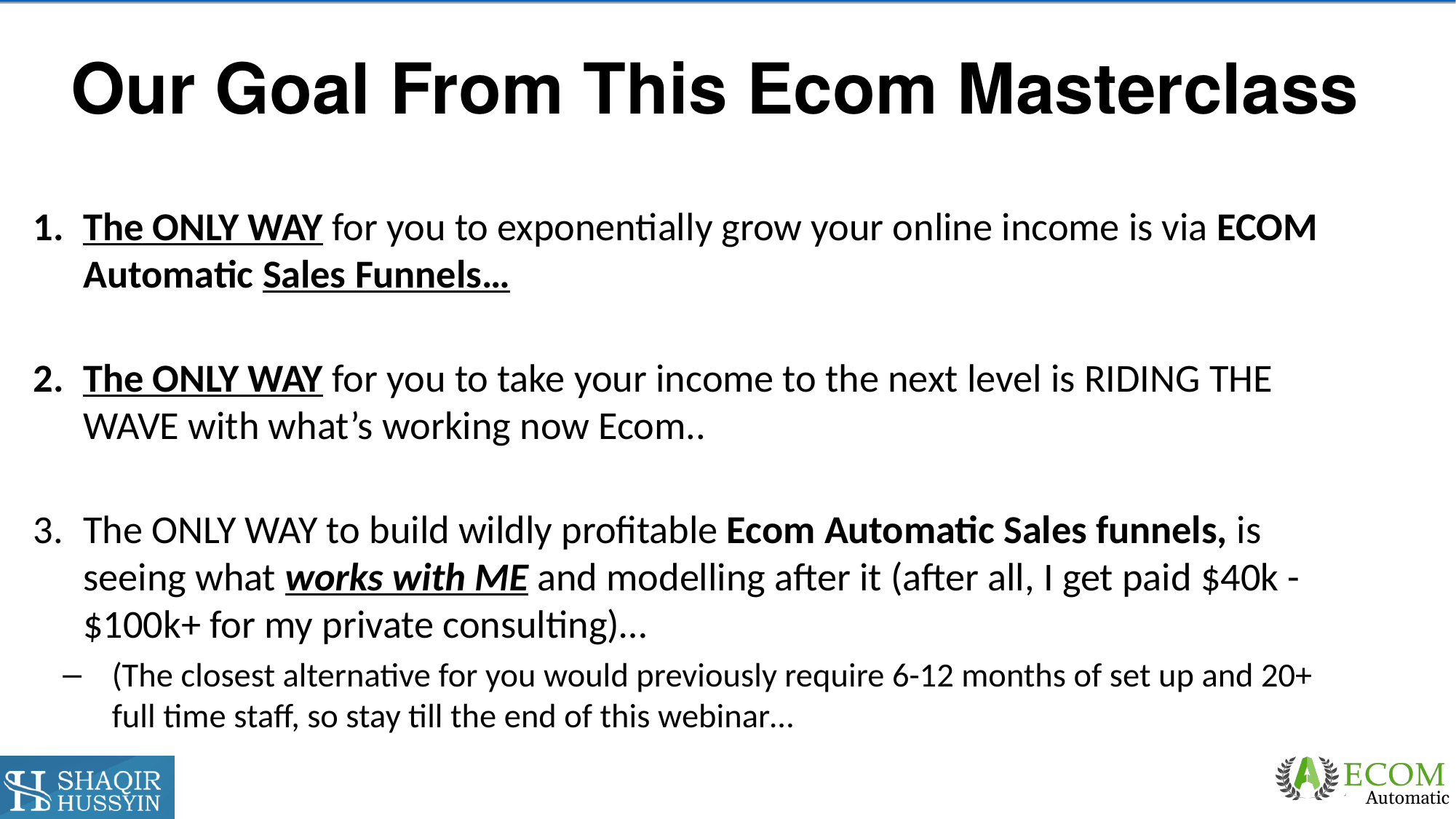

# Our Goal From This Ecom Masterclass
The ONLY WAY for you to exponentially grow your online income is via ECOM Automatic Sales Funnels…
The ONLY WAY for you to take your income to the next level is RIDING THE WAVE with what’s working now Ecom..
The ONLY WAY to build wildly profitable Ecom Automatic Sales funnels, is seeing what works with ME and modelling after it (after all, I get paid $40k - $100k+ for my private consulting)…
(The closest alternative for you would previously require 6-12 months of set up and 20+ full time staff, so stay till the end of this webinar…